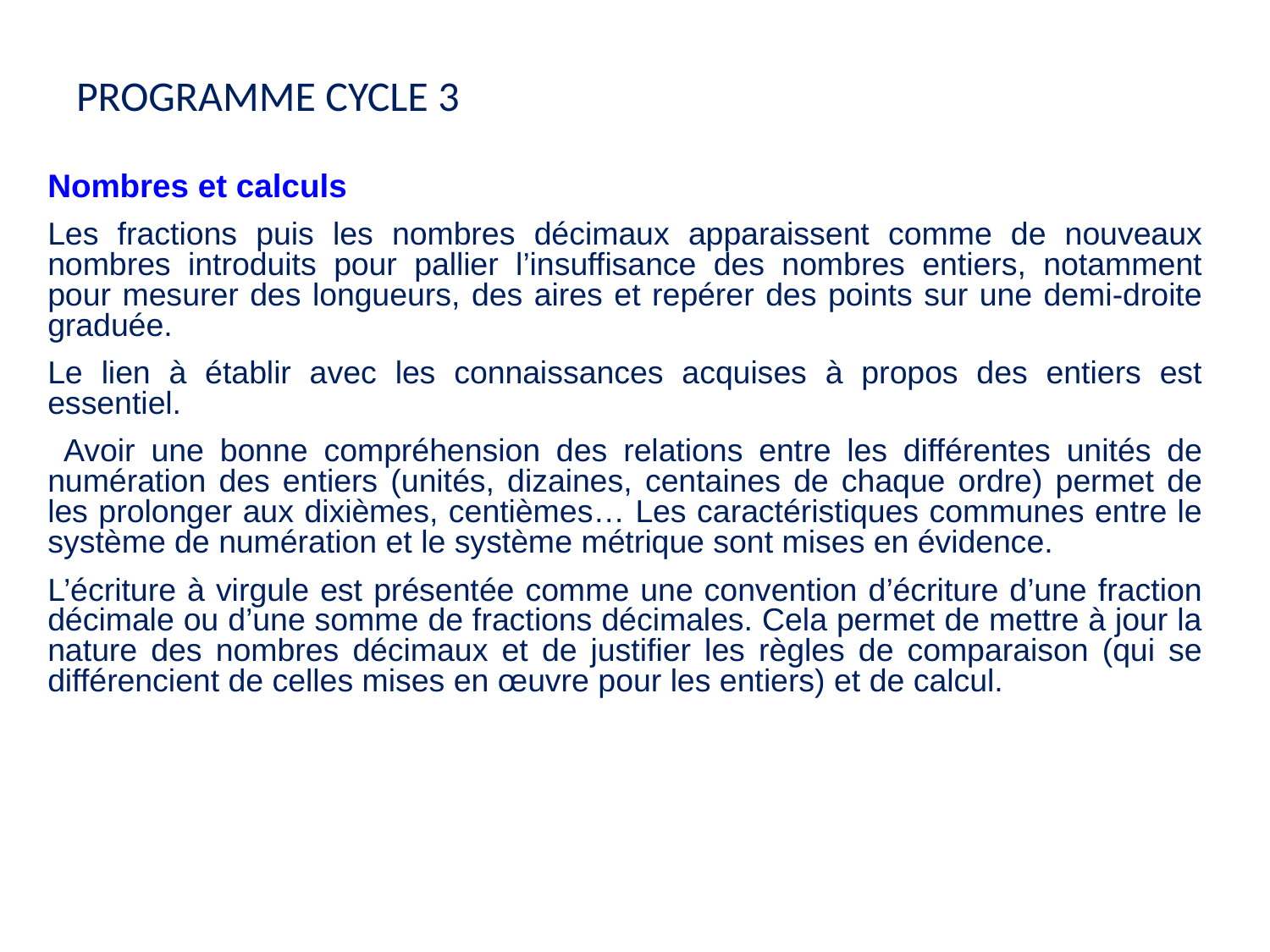

# PROGRAMME CYCLE 3
Nombres et calculs
Les fractions puis les nombres décimaux apparaissent comme de nouveaux nombres introduits pour pallier l’insuffisance des nombres entiers, notamment pour mesurer des longueurs, des aires et repérer des points sur une demi-droite graduée.
Le lien à établir avec les connaissances acquises à propos des entiers est essentiel.
 Avoir une bonne compréhension des relations entre les différentes unités de numération des entiers (unités, dizaines, centaines de chaque ordre) permet de les prolonger aux dixièmes, centièmes… Les caractéristiques communes entre le système de numération et le système métrique sont mises en évidence.
L’écriture à virgule est présentée comme une convention d’écriture d’une fraction décimale ou d’une somme de fractions décimales. Cela permet de mettre à jour la nature des nombres décimaux et de justifier les règles de comparaison (qui se différencient de celles mises en œuvre pour les entiers) et de calcul.